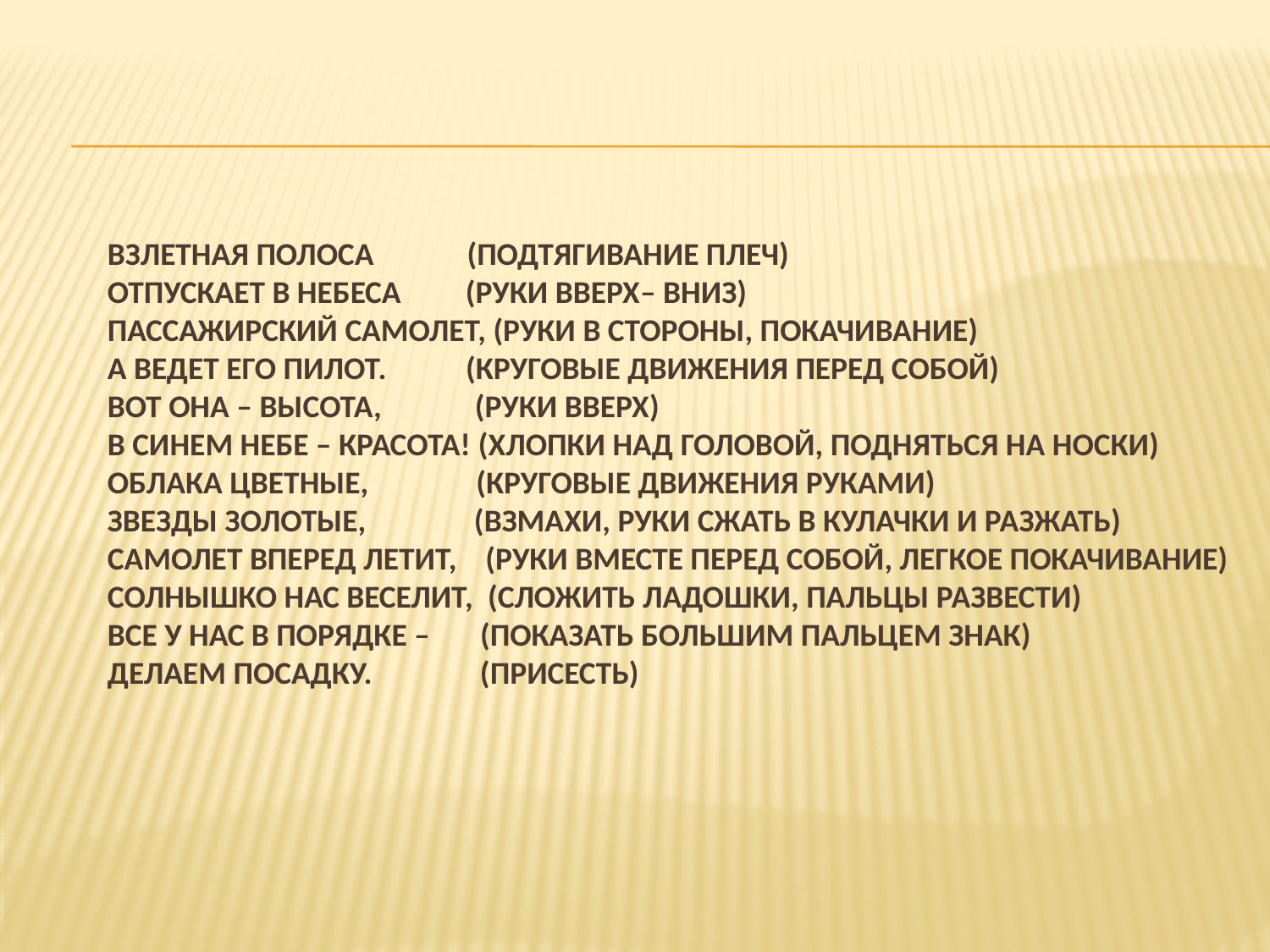

# Взлетная полоса             (подтягивание плеч) Отпускает в небеса         (руки вверх– вниз) Пассажирский самолет, (руки в стороны, покачивание) А ведет его пилот.           (круговые движения перед собой) Вот она – высота,             (руки вверх) В синем небе – красота! (хлопки над головой, подняться на носки) Облака цветные,               (круговые движения руками) Звезды золотые,               (взмахи, руки сжать в кулачки и разжать) Самолет вперед летит,    (руки вместе перед собой, легкое покачивание) Солнышко нас веселит,  (сложить ладошки, пальцы развести)    Все у нас в порядке –       (показать большим пальцем знак) Делаем посадку.               (присесть)